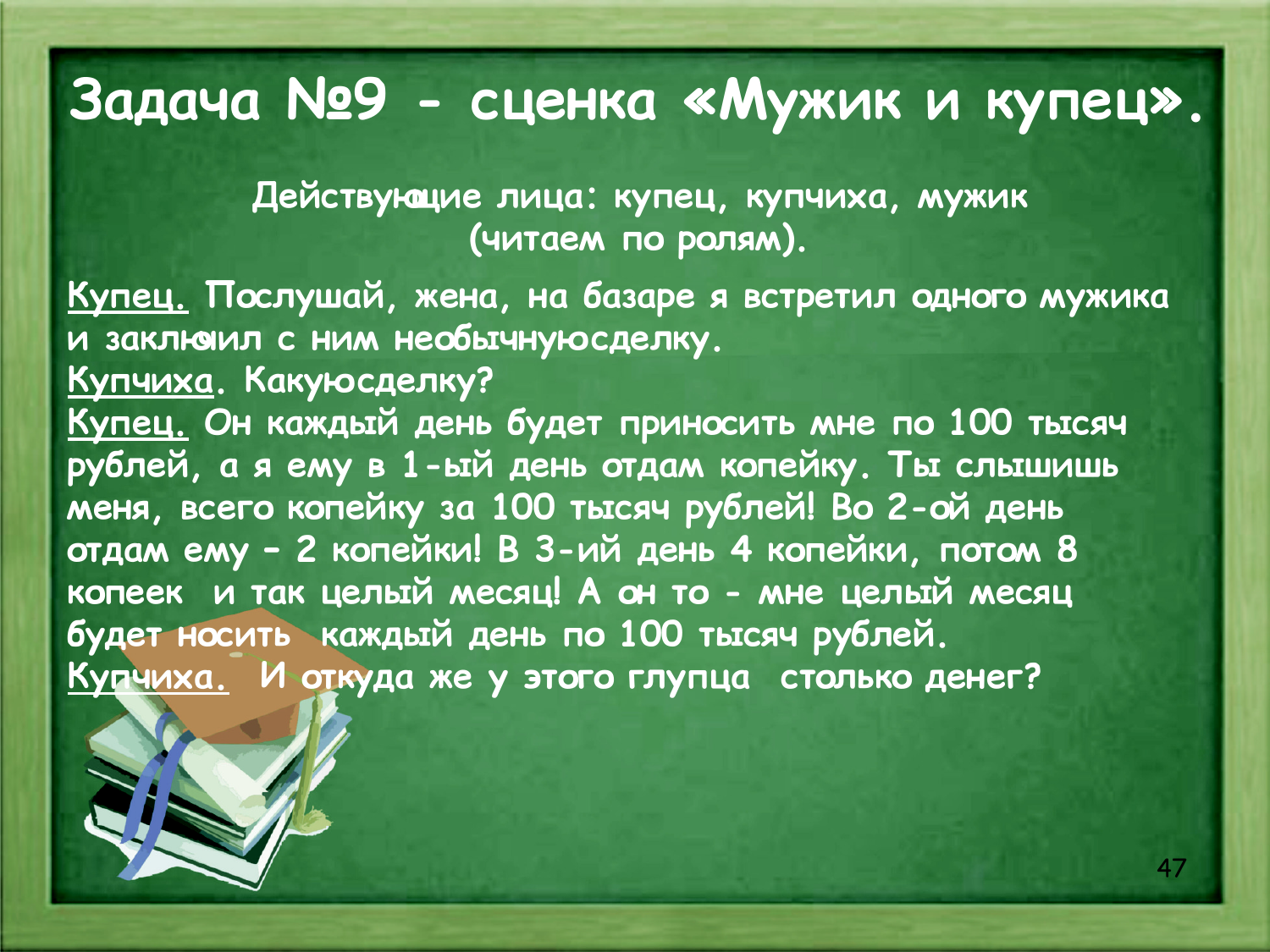

Задача №9 - сценка «Мужик и купец».

Действующие лица: купец, купчиха, мужик
 (читаем по ролям).
Купец. Послушай, жена, на базаре я встретил одного мужика и заключил с ним необычную сделку.
Купчиха. Какую сделку?
Купец. Он каждый день будет приносить мне по 100 тысяч рублей, а я ему в 1-ый день отдам копейку. Ты слышишь меня, всего копейку за 100 тысяч рублей! Во 2-ой день отдам ему – 2 копейки! В 3-ий день 4 копейки, потом 8 копеек  и так целый месяц! А он то - мне целый месяц будет носить  каждый день по 100 тысяч рублей.
Купчиха.  И откуда же у этого глупца  столько денег?
47